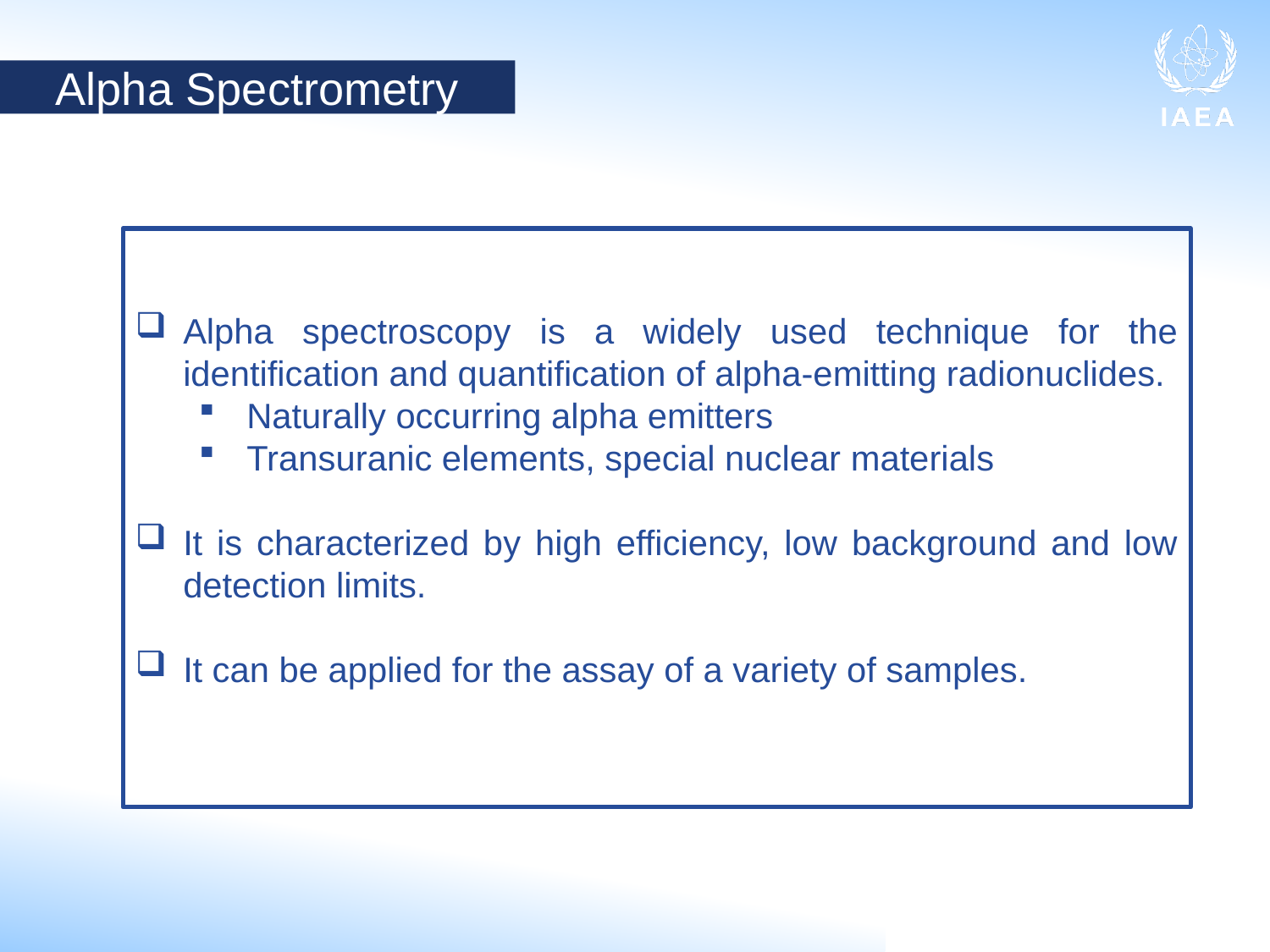

Alpha Spectrometry
Alpha spectroscopy is a widely used technique for the identification and quantification of alpha-emitting radionuclides.
Naturally occurring alpha emitters
Transuranic elements, special nuclear materials

It is characterized by high efficiency, low background and low detection limits.

It can be applied for the assay of a variety of samples.